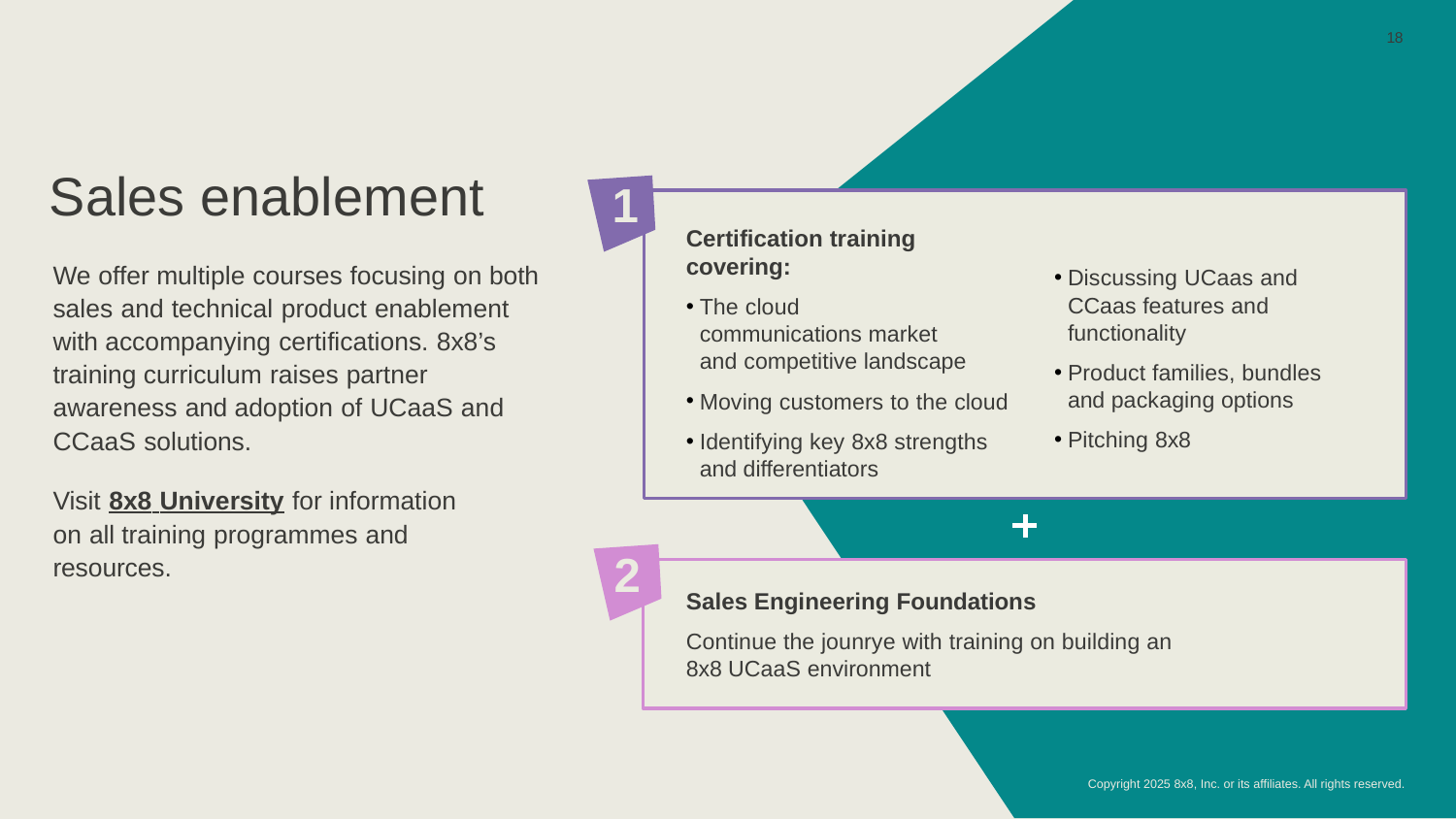

18
# Sales enablement
1

Certification training covering:
The cloud communications market and competitive landscape
Moving customers to the cloud
Identifying key 8x8 strengths and differentiators
We offer multiple courses focusing on both sales and technical product enablement with accompanying certifications. 8x8’s training curriculum raises partner awareness and adoption of UCaaS and CCaaS solutions.
Discussing UCaas and CCaas features and functionality
Product families, bundles and packaging options
Pitching 8x8
Visit	8x8 University for information on all training programmes and resources.
2

Sales Engineering Foundations
Continue the jounrye with training on building an 8x8 UCaaS environment
Copyright 2025 8x8, Inc. or its affiliates. All rights reserved.